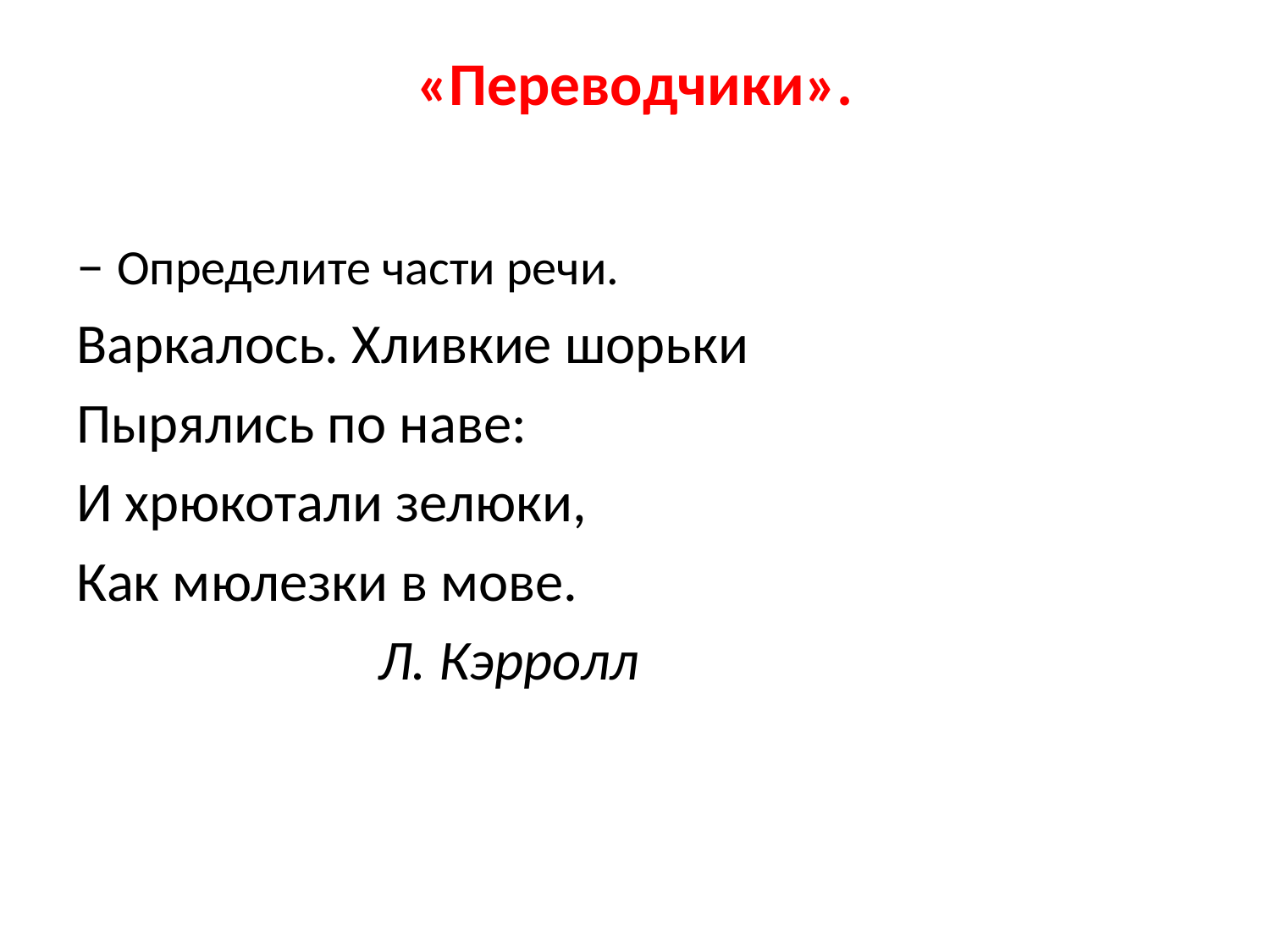

# «Переводчики».
– Определите части речи.
Варкалось. Хливкие шорьки
Пырялись по наве:
И хрюкотали зелюки,
Как мюлезки в мове.
			Л. Кэрролл